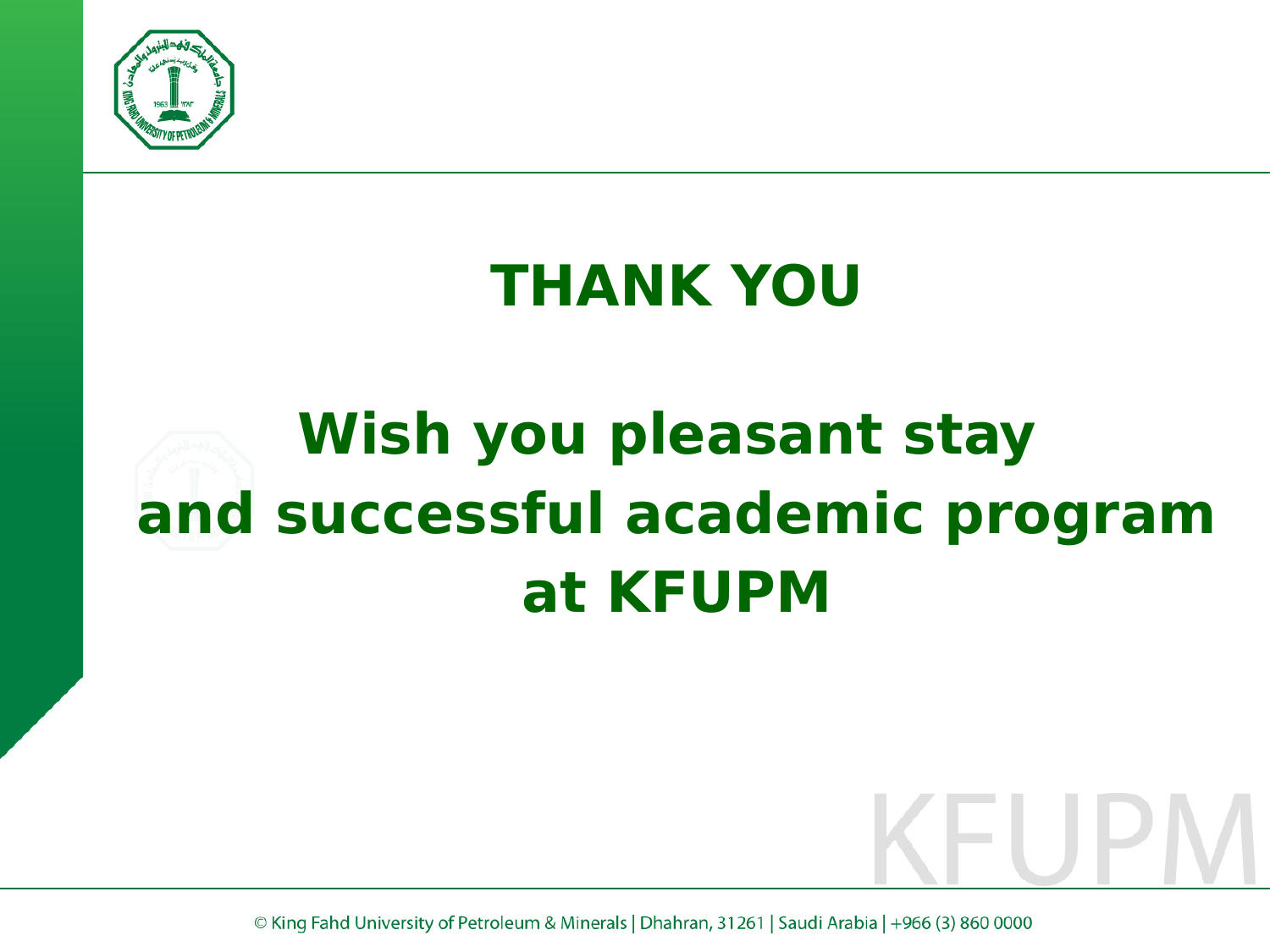

THANK YOU

Wish you pleasant stay
and successful academic program
at KFUPM